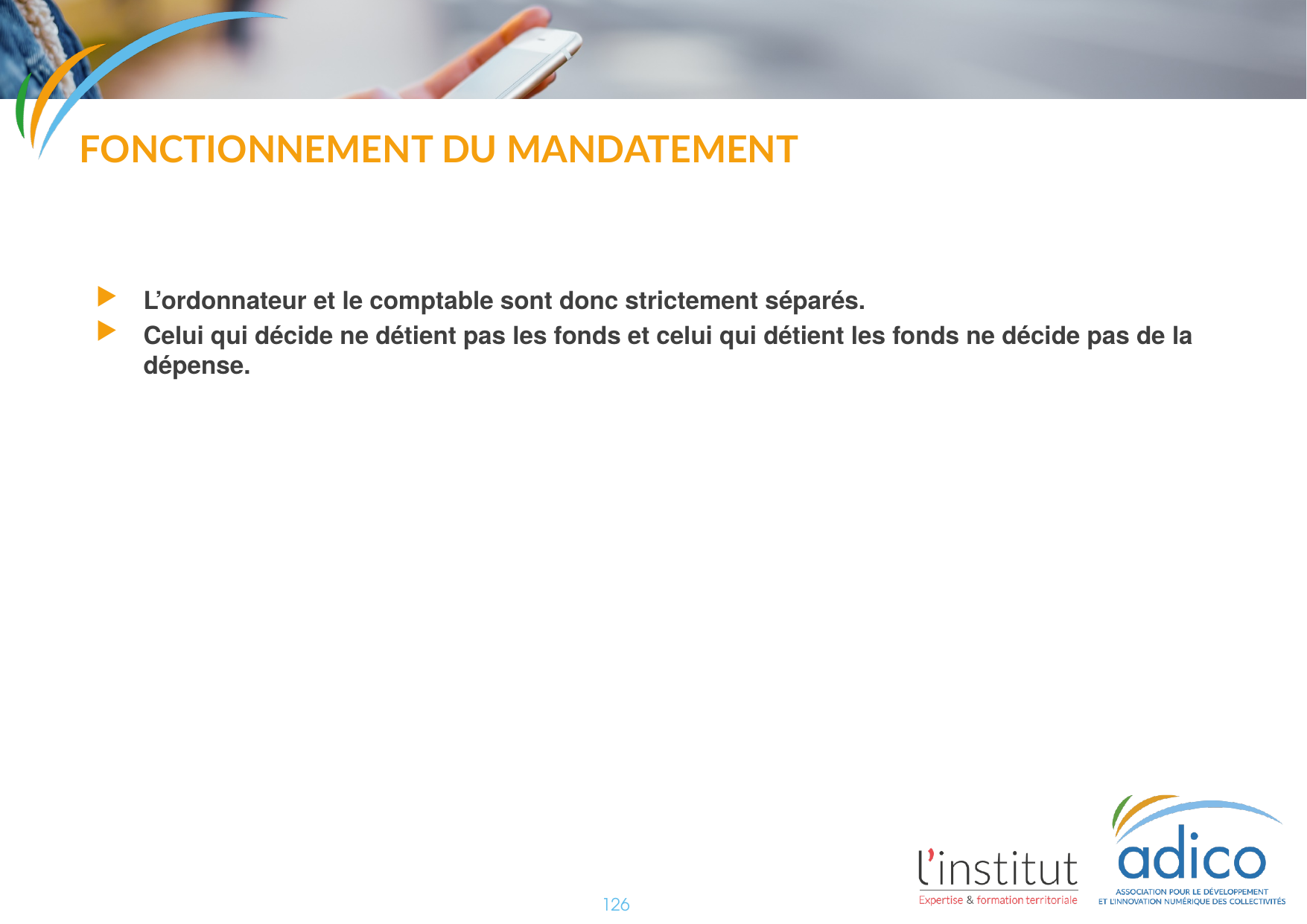

# Fonctionnement du mandatement
L’ordonnateur et le comptable sont donc strictement séparés.
Celui qui décide ne détient pas les fonds et celui qui détient les fonds ne décide pas de la dépense.